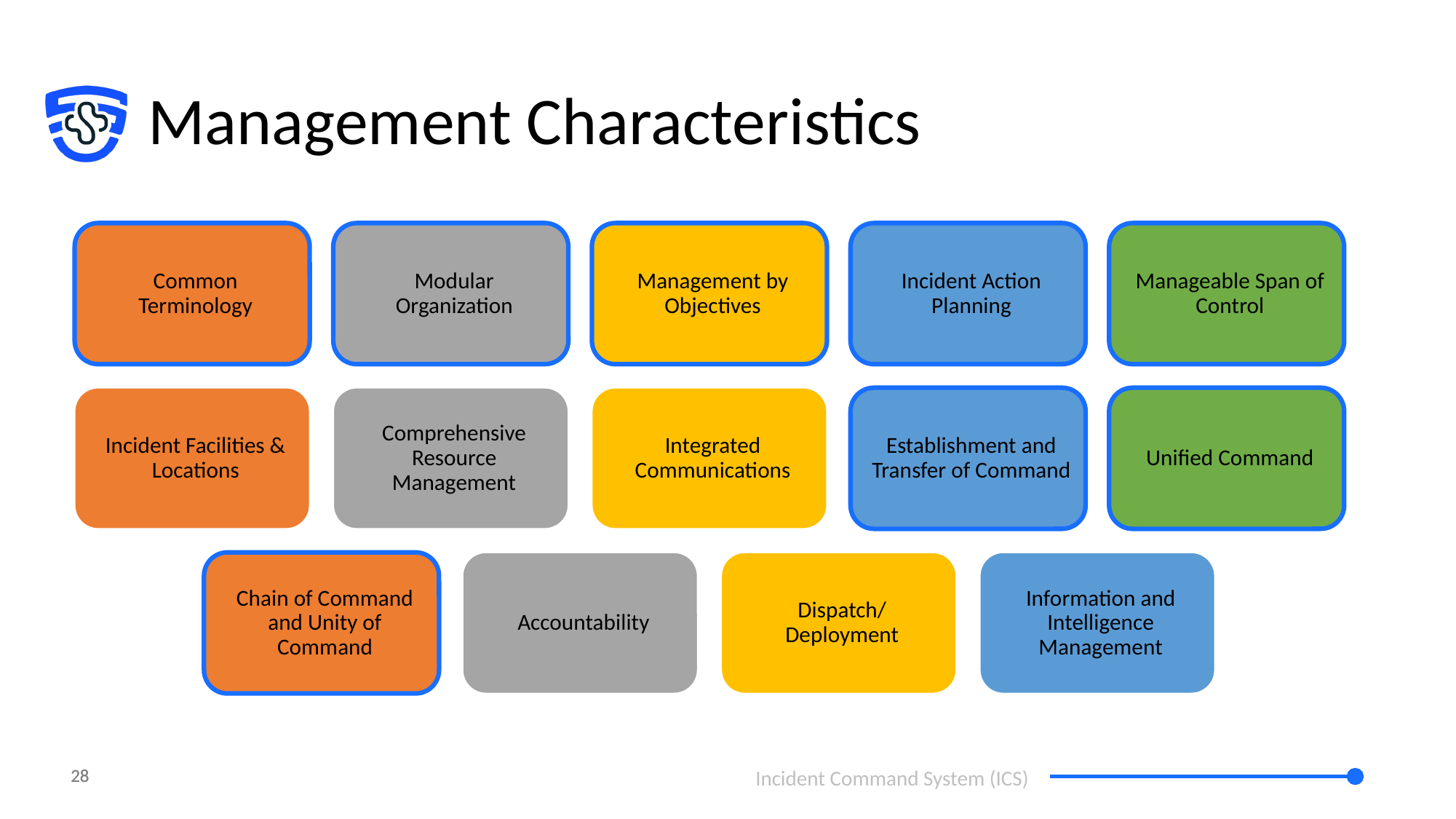

# Management Characteristics
Common
Terminology
Modular
Organization
Management by Objectives
Incident Action Planning
Manageable Span of Control
Incident Facilities & Locations
Comprehensive Resource Management
Integrated Communications
Establishment and Transfer of Command
Unified Command
Chain of Command and Unity of Command
Accountability
Dispatch/Deployment
Information and Intelligence Management